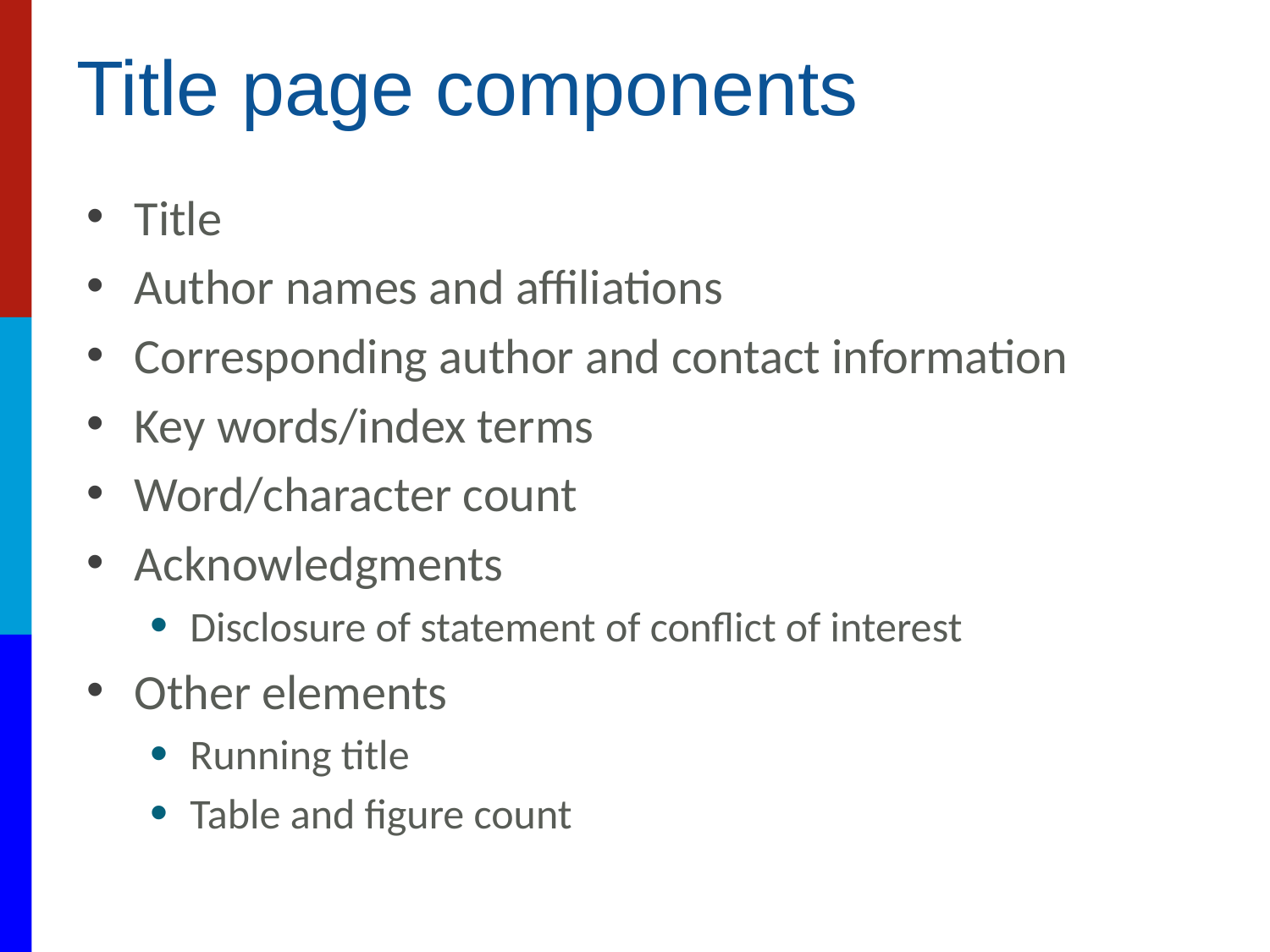

# Title page components
Title
Author names and affiliations
Corresponding author and contact information
Key words/index terms
Word/character count
Acknowledgments
Disclosure of statement of conflict of interest
Other elements
Running title
Table and figure count

3